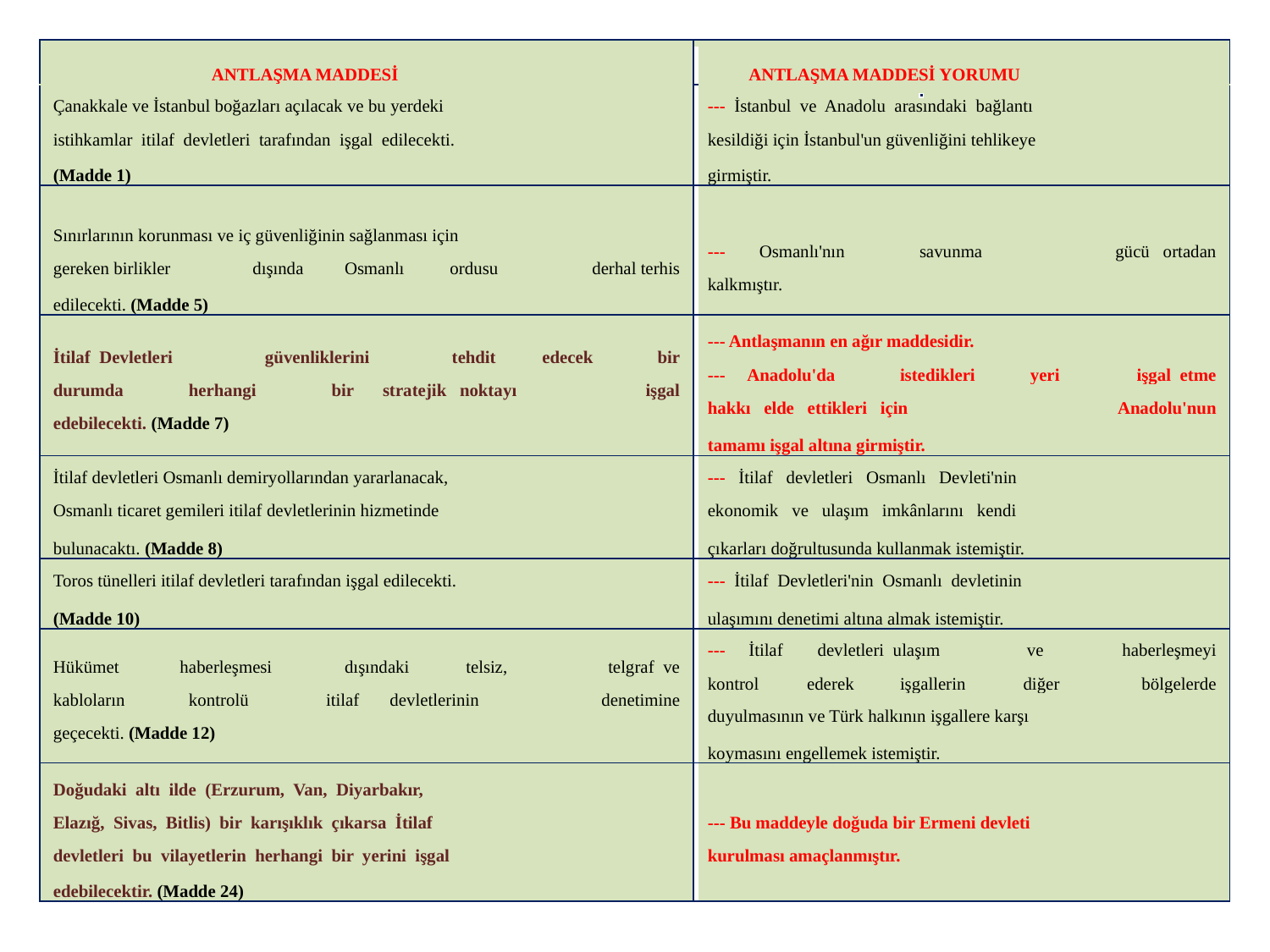

|  |  | ANTLAŞMA MADDESİ |  |  |  |  |  |  |  |  |  |  |  | ANTLAŞMA MADDESİ YORUMU |  |  |  |  |  |  |
| --- | --- | --- | --- | --- | --- | --- | --- | --- | --- | --- | --- | --- | --- | --- | --- | --- | --- | --- | --- | --- |
|  |  |  |  |  |  |  |  |  |  |  |  |  |  |  |  |  |  |  |  |  |
|  | Çanakkale ve İstanbul boğazları açılacak ve bu yerdeki |  |  |  |  |  |  |  |  |  |  |  | --- İstanbul ve Anadolu arasındaki bağlantı |  |  |  |  |  |  |  |
|  | istihkamlar itilaf devletleri tarafından işgal edilecekti. |  |  |  |  |  |  |  |  |  |  |  | kesildiği için İstanbul'un güvenliğini tehlikeye |  |  |  |  |  |  |  |
|  | (Madde 1) |  |  |  |  |  |  |  |  |  |  |  | girmiştir. |  |  |  |  |  |  |  |
|  | Sınırlarının korunması ve iç güvenliğinin sağlanması için |  |  |  |  |  |  |  |  |  |  |  | --- | Osmanlı'nın |  | savunma | gücü ortadan |  |  |  |
|  | gereken birlikler |  | dışında |  | Osmanlı |  | ordusu | derhal terhis |  |  |  |  |  |  |  |  |  |  |  |  |
|  |  |  |  |  |  |  |  |  |  |  |  |  | kalkmıştır. |  |  |  |  |  |  |  |
|  | edilecekti. (Madde 5) |  |  |  |  |  |  |  |  |  |  |  |  |  |  |  |  |  |  |  |
|  |  |  |  |  |  |  |  |  |  |  |  |  |  |  |  |  |  |  |  |  |
|  | İtilaf Devletleri |  | güvenliklerini |  |  |  | tehdit | edecek | bir |  |  |  | --- Antlaşmanın en ağır maddesidir. |  |  |  |  |  |  |  |
|  |  |  |  |  |  |  |  |  |  |  |  |  | --- | Anadolu'da |  | istedikleri | yeri |  | işgal etme |  |
|  | durumda | herhangi |  | bir |  | stratejik noktayı |  |  | işgal |  |  |  |  |  |  |  |  |  |  |  |
|  |  |  |  |  |  |  |  |  |  |  |  |  | hakkı elde ettikleri için |  |  |  |  | Anadolu'nun |  |  |
|  | edebilecekti. (Madde 7) |  |  |  |  |  |  |  |  |  |  |  |  |  |  |  |  |  |  |  |
|  |  |  |  |  |  |  |  |  |  |  |  |  | tamamı işgal altına girmiştir. |  |  |  |  |  |  |  |
|  |  |  |  |  |  |  |  |  |  |  |  |  |  |  |  |  |  |  |  |  |
|  | İtilaf devletleri Osmanlı demiryollarından yararlanacak, |  |  |  |  |  |  |  |  |  |  |  | --- İtilaf devletleri Osmanlı Devleti'nin |  |  |  |  |  |  |  |
|  | Osmanlı ticaret gemileri itilaf devletlerinin hizmetinde |  |  |  |  |  |  |  |  |  |  |  | ekonomik ve ulaşım imkânlarını kendi |  |  |  |  |  |  |  |
|  | bulunacaktı. (Madde 8) |  |  |  |  |  |  |  |  |  |  |  | çıkarları doğrultusunda kullanmak istemiştir. |  |  |  |  |  |  |  |
|  | Toros tünelleri itilaf devletleri tarafından işgal edilecekti. |  |  |  |  |  |  |  |  |  |  |  | --- İtilaf Devletleri'nin Osmanlı devletinin |  |  |  |  |  |  |  |
|  | (Madde 10) |  |  |  |  |  |  |  |  |  |  |  | ulaşımını denetimi altına almak istemiştir. |  |  |  |  |  |  |  |
|  | Hükümet | haberleşmesi |  |  | dışındaki |  | telsiz, | telgraf ve |  |  |  |  | --- | İtilaf | devletleri ulaşım |  | ve | haberleşmeyi |  |  |
|  |  |  |  |  |  |  |  |  |  |  |  |  | kontrol |  | ederek | işgallerin | diğer |  | bölgelerde |  |
|  | kabloların | kontrolü |  | itilaf |  | devletlerinin |  | denetimine |  |  |  |  |  |  |  |  |  |  |  |  |
|  |  |  |  |  |  |  |  |  |  |  |  |  | duyulmasının ve Türk halkının işgallere karşı |  |  |  |  |  |  |  |
|  | geçecekti. (Madde 12) |  |  |  |  |  |  |  |  |  |  |  |  |  |  |  |  |  |  |  |
|  |  |  |  |  |  |  |  |  |  |  |  |  | koymasını engellemek istemiştir. |  |  |  |  |  |  |  |
|  |  |  |  |  |  |  |  |  |  |  |  |  |  |  |  |  |  |  |  |  |
|  | Doğudaki altı ilde (Erzurum, Van, Diyarbakır, |  |  |  |  |  |  |  |  |  |  |  |  |  |  |  |  |  |  |  |
|  | Elazığ, Sivas, Bitlis) bir karışıklık çıkarsa İtilaf |  |  |  |  |  |  |  |  |  |  |  | --- Bu maddeyle doğuda bir Ermeni devleti |  |  |  |  |  |  |  |
|  | devletleri bu vilayetlerin herhangi bir yerini işgal |  |  |  |  |  |  |  |  |  |  |  | kurulması amaçlanmıştır. |  |  |  |  |  |  |  |
|  | edebilecektir. (Madde 24) |  |  |  |  |  |  |  |  |  |  |  |  |  |  |  |  |  |  |  |